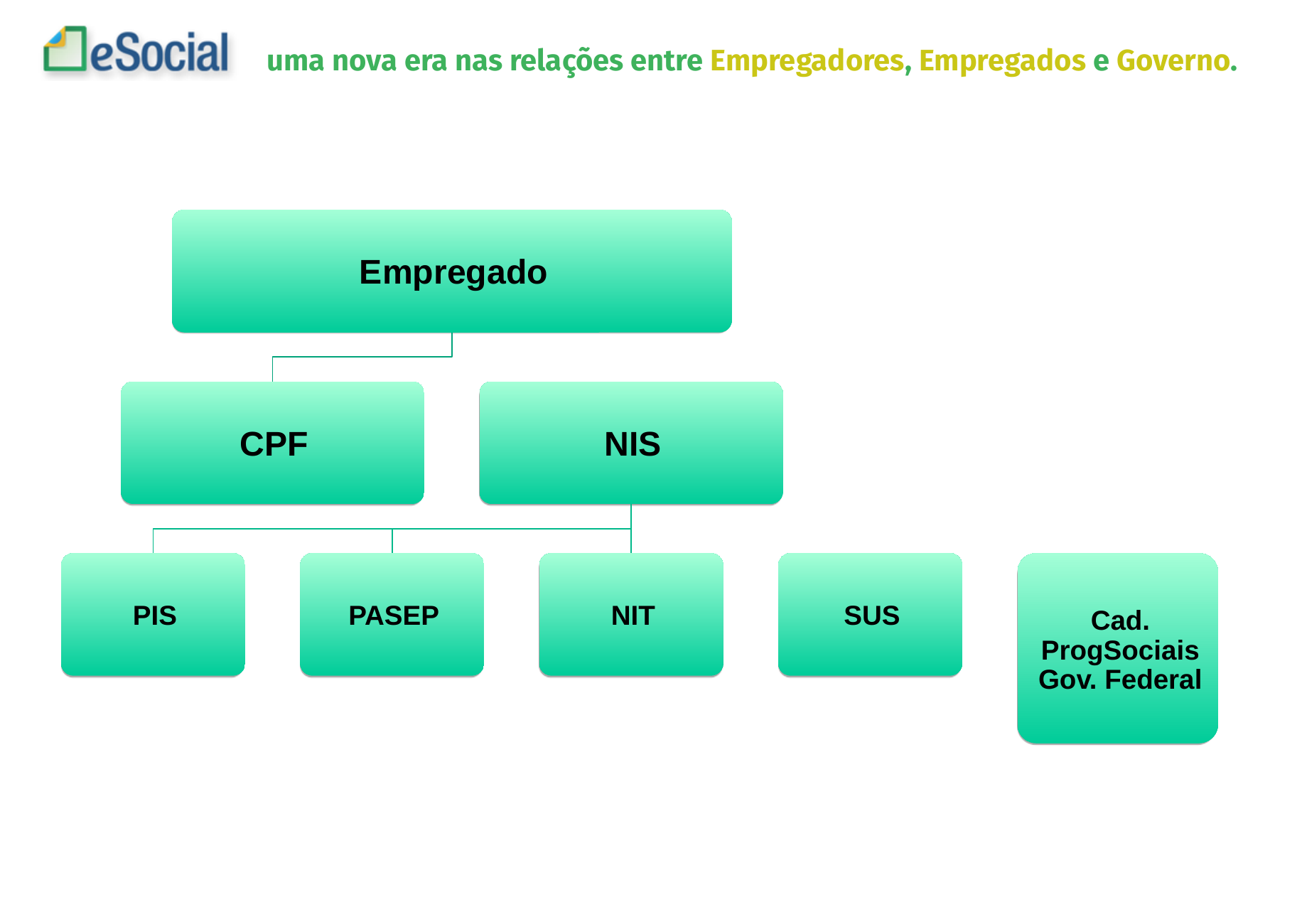

Empregado

CPF
NIS

PIS
PASEP
NIT
SUS
Cad. ProgSociais Gov. Federal